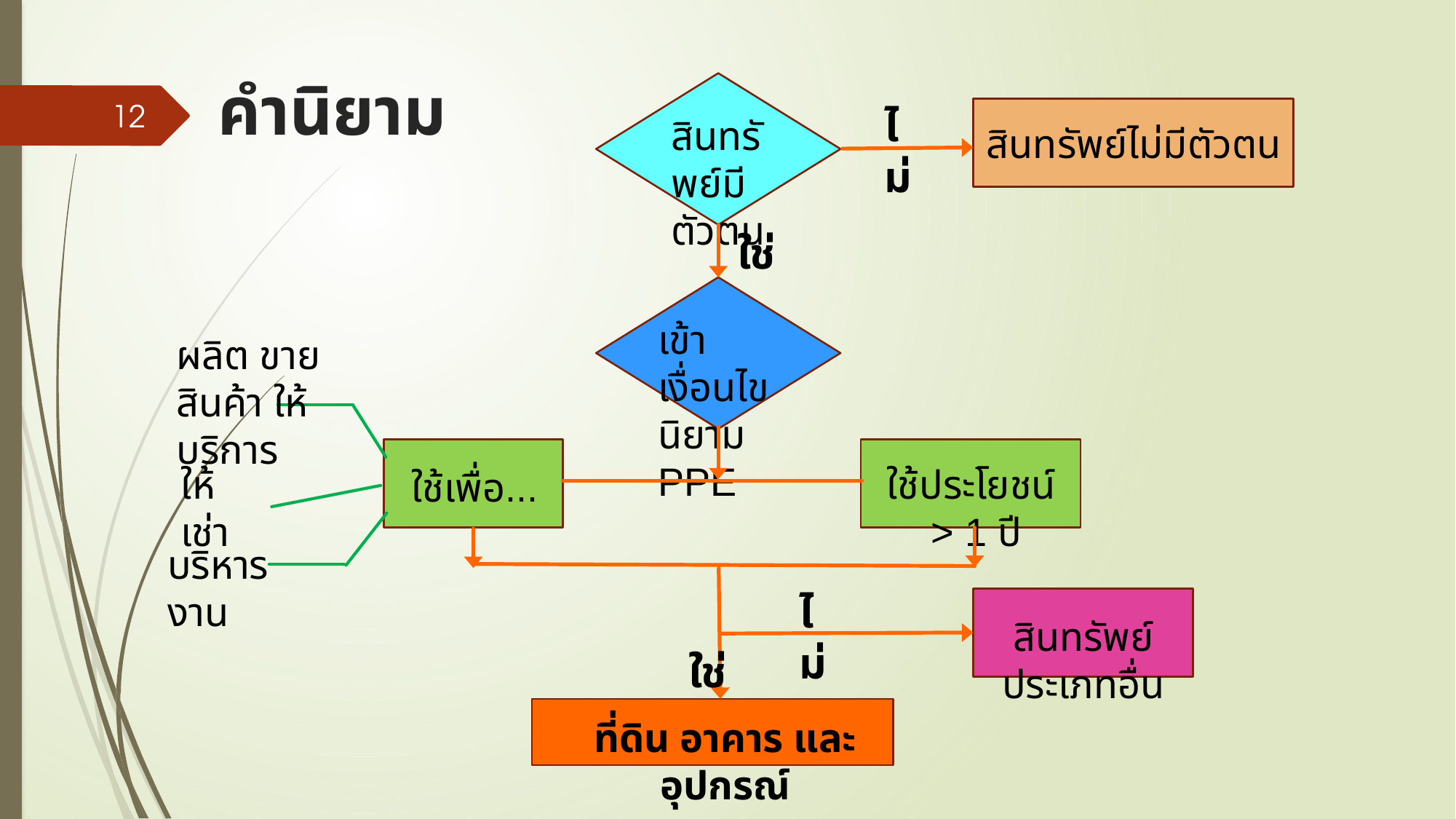

# คำนิยาม

สินทรัพย์มีตัวตน
ไม่
12

สินทรัพย์ไม่มีตัวตน
ใช่

เข้าเงื่อนไข นิยาม PPE
ผลิต ขายสินค้า ให้บริการ

ใช้เพื่อ...

ใช้ประโยชน์ > 1 ปี
ให้เช่า
บริหารงาน
ไม่

สินทรัพย์ประเภทอื่น
ใช่

ที่ดิน อาคาร และอุปกรณ์